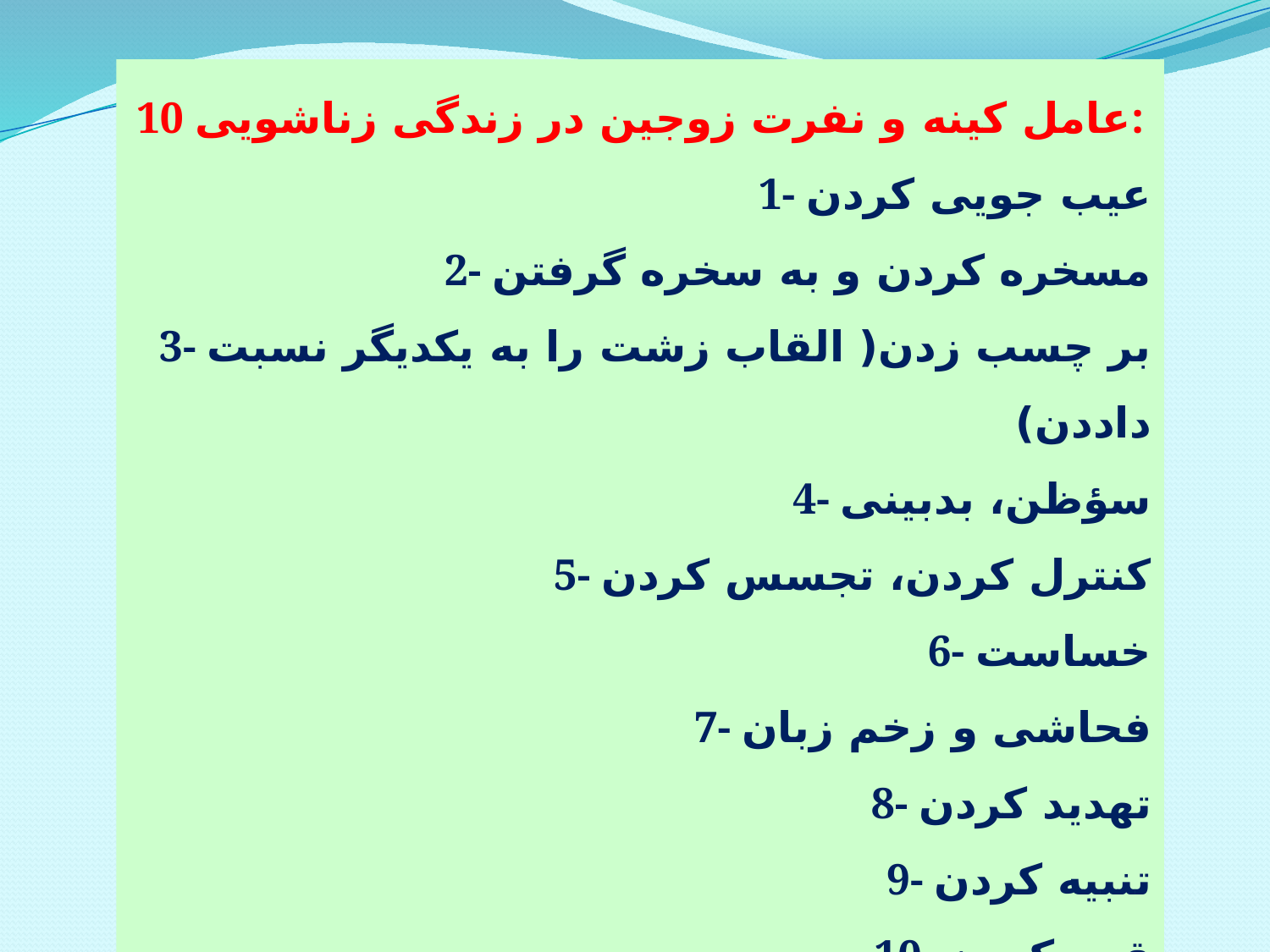

10 عامل کینه و نفرت زوجین در زندگی زناشویی:
1- عیب جویی کردن
2- مسخره کردن و به سخره گرفتن
3- بر چسب زدن( القاب زشت را به یکدیگر نسبت داددن)
4- سؤظن، بدبینی
5- کنترل کردن، تجسس کردن
6- خساست
7- فحاشی و زخم زبان
8- تهدید کردن
9- تنبیه کردن
10- قهر کردن